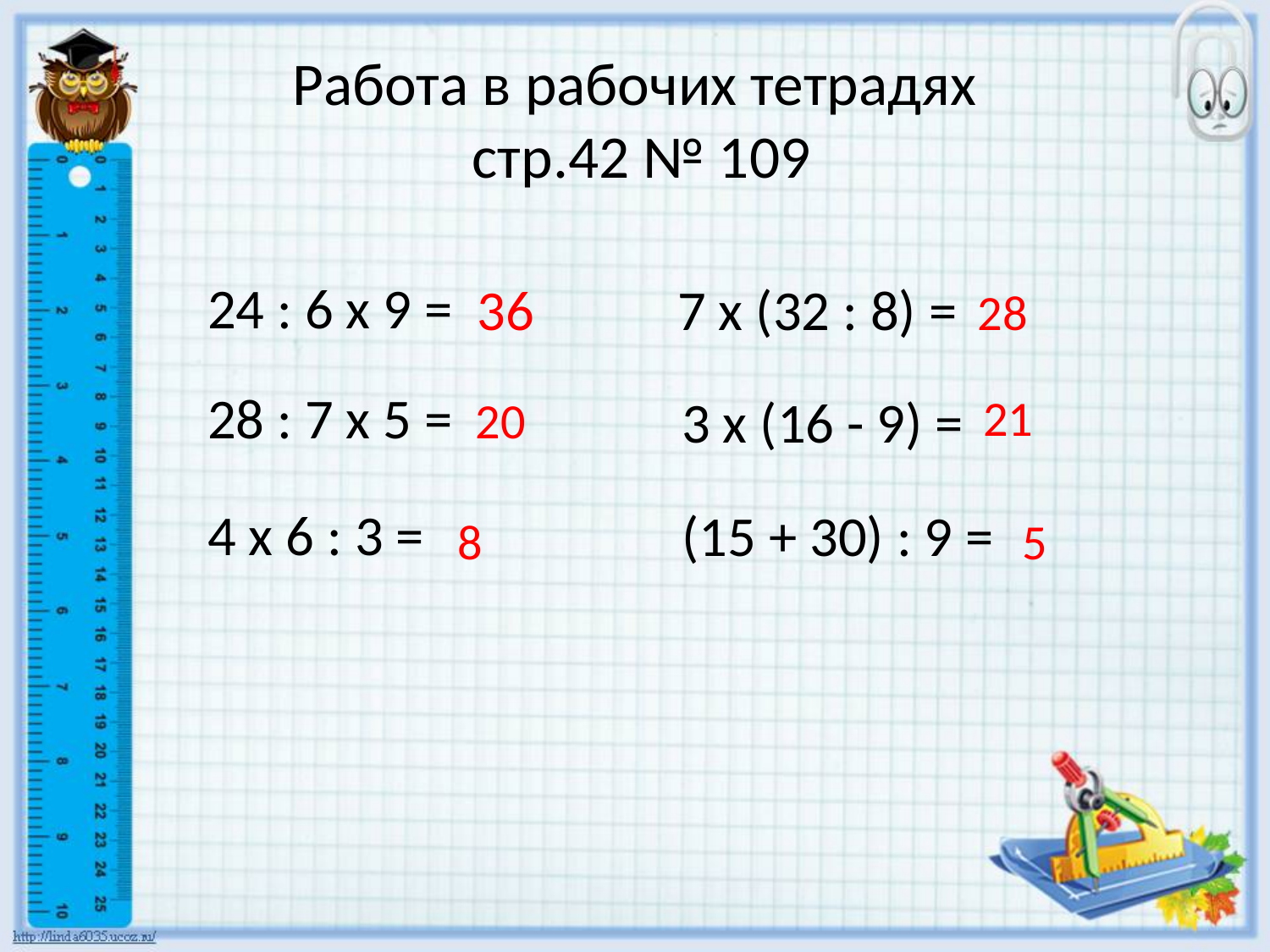

# Работа в рабочих тетрадях стр.42 № 109
24 : 6 х 9 =
36
7 х (32 : 8) =
28
28 : 7 х 5 =
21
3 х (16 - 9) =
20
4 х 6 : 3 =
(15 + 30) : 9 =
8
5